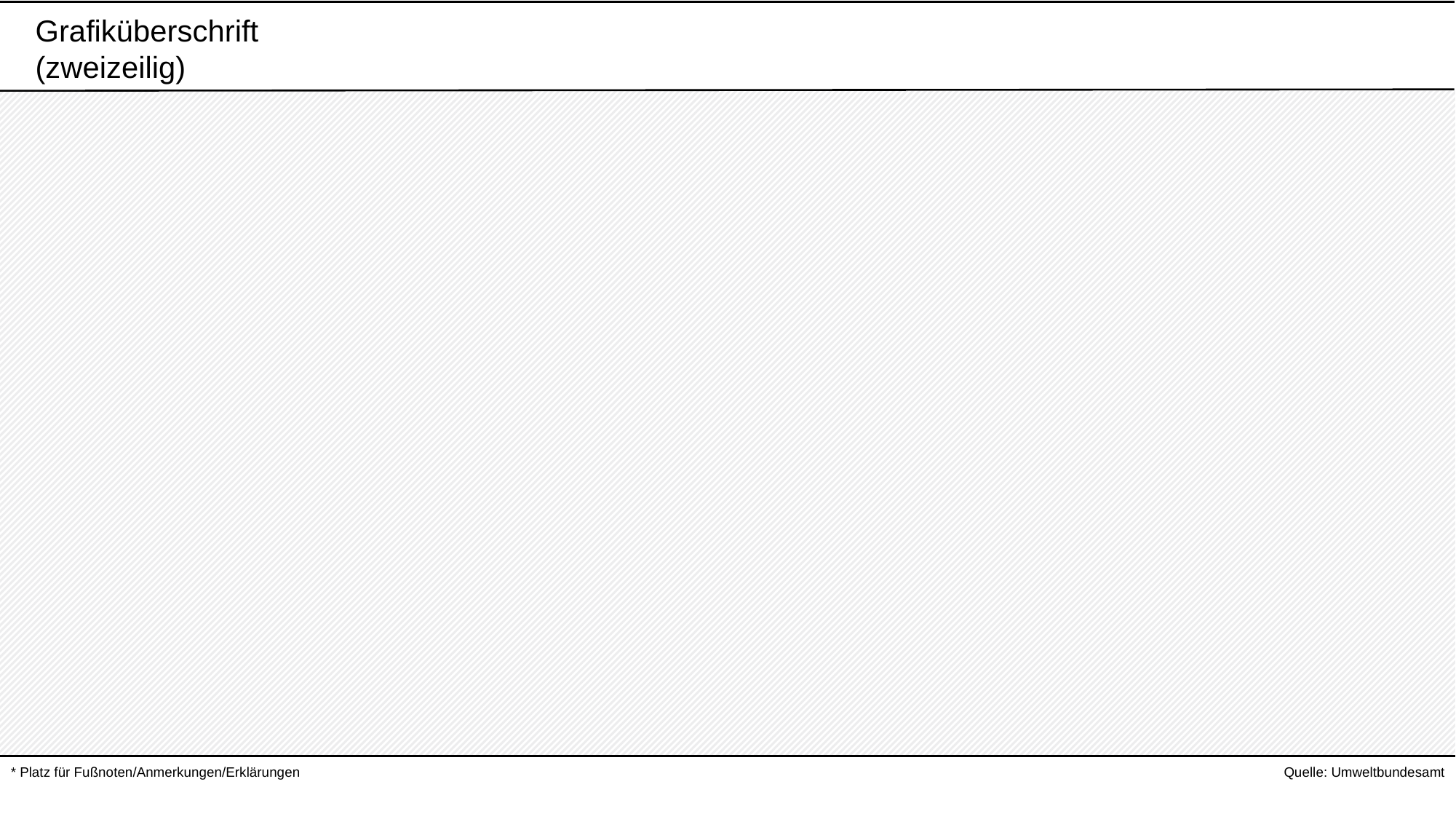

Grafiküberschrift
(zweizeilig)
* Platz für Fußnoten/Anmerkungen/Erklärungen
Quelle: Umweltbundesamt